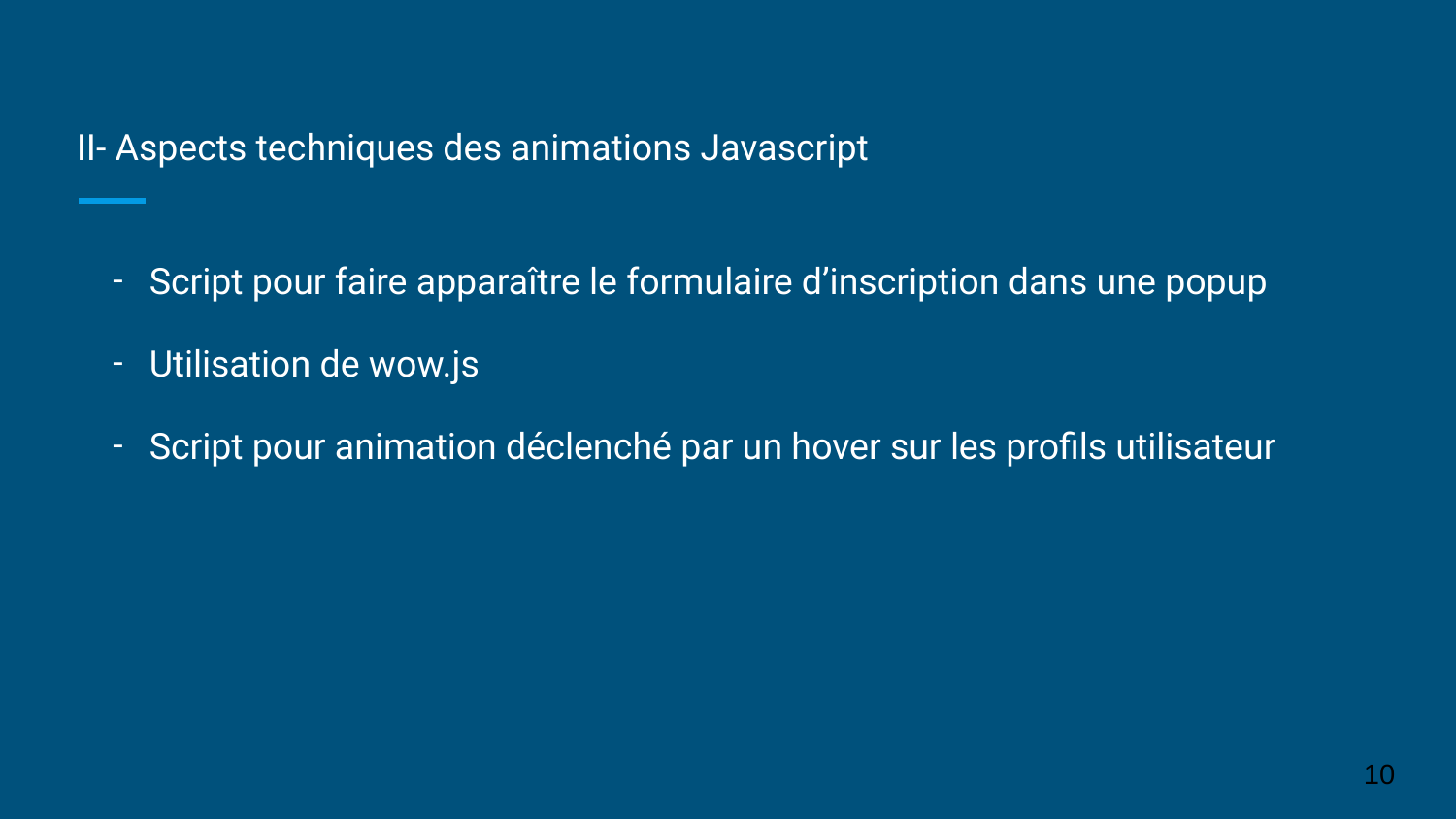

# II- Aspects techniques des animations Javascript
Script pour faire apparaître le formulaire d’inscription dans une popup
Utilisation de wow.js
Script pour animation déclenché par un hover sur les profils utilisateur
10